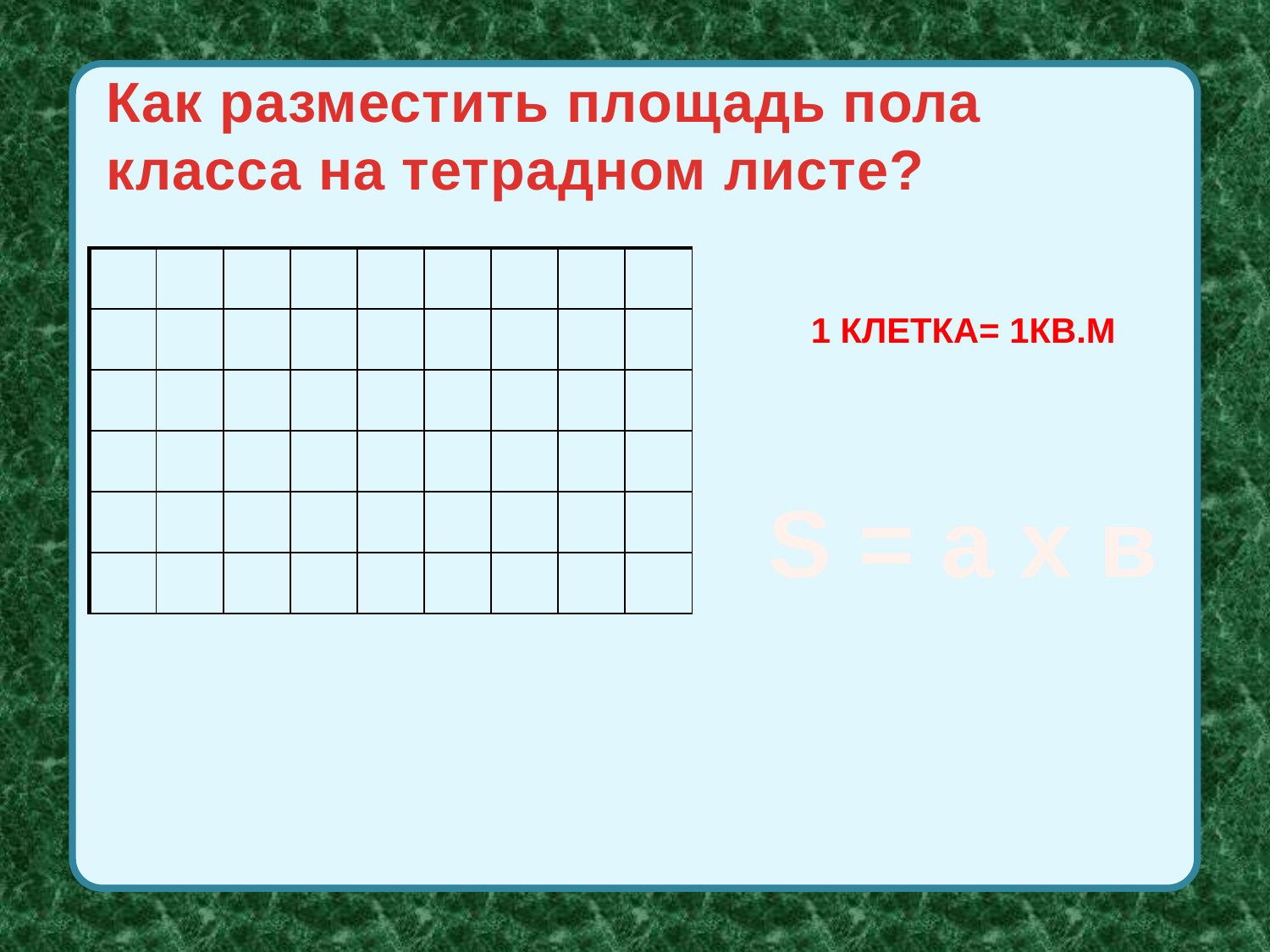

Как разместить площадь пола
класса на тетрадном листе?
|  |  |  |  |  |  |  |  |  |
| --- | --- | --- | --- | --- | --- | --- | --- | --- |
|  |  |  |  |  |  |  |  |  |
|  |  |  |  |  |  |  |  |  |
|  |  |  |  |  |  |  |  |  |
|  |  |  |  |  |  |  |  |  |
|  |  |  |  |  |  |  |  |  |
1 клетка= 1кв.м
S = а х в